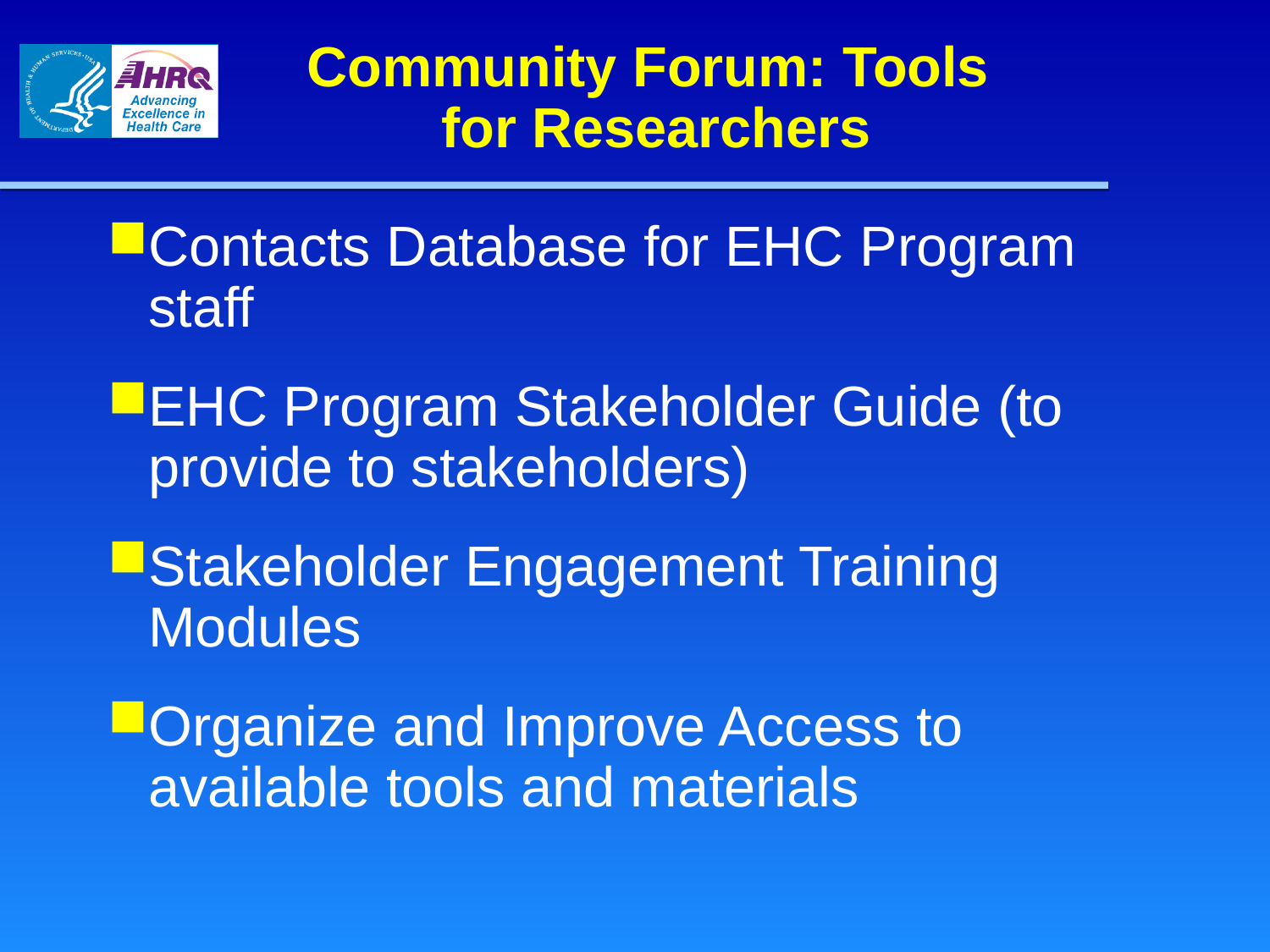

# Community Forum: Tools for Researchers
Contacts Database for EHC Program staff
EHC Program Stakeholder Guide (to provide to stakeholders)
Stakeholder Engagement Training Modules
Organize and Improve Access to available tools and materials